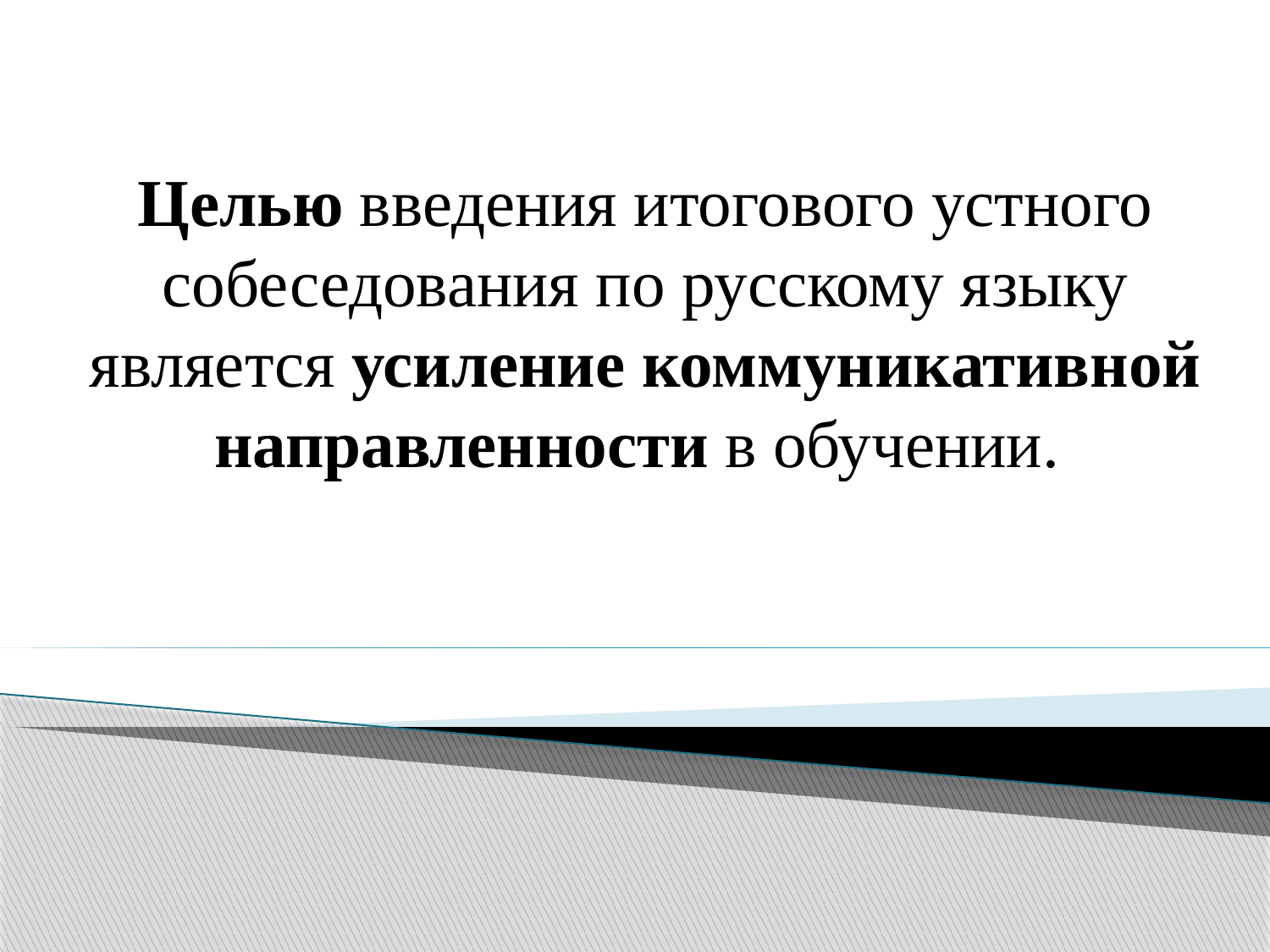

# Целью введения итогового устного собеседования по русскому языку является усиление коммуникативной направленности в обучении.